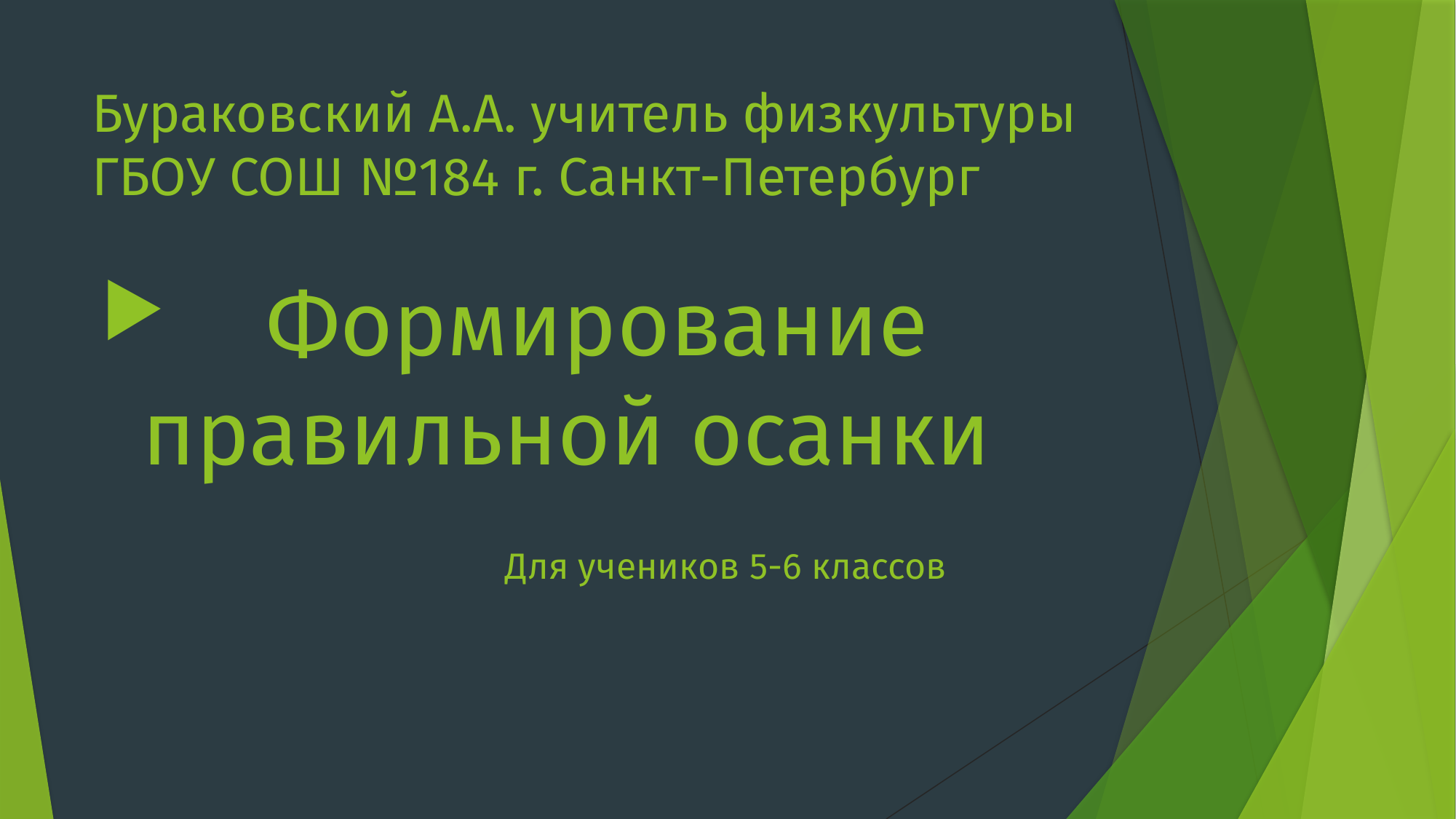

# Бураковский А.А. учитель физкультуры ГБОУ СОШ №184 г. Санкт-Петербург
    Формирование правильной осанки
Для учеников 5-6 классов